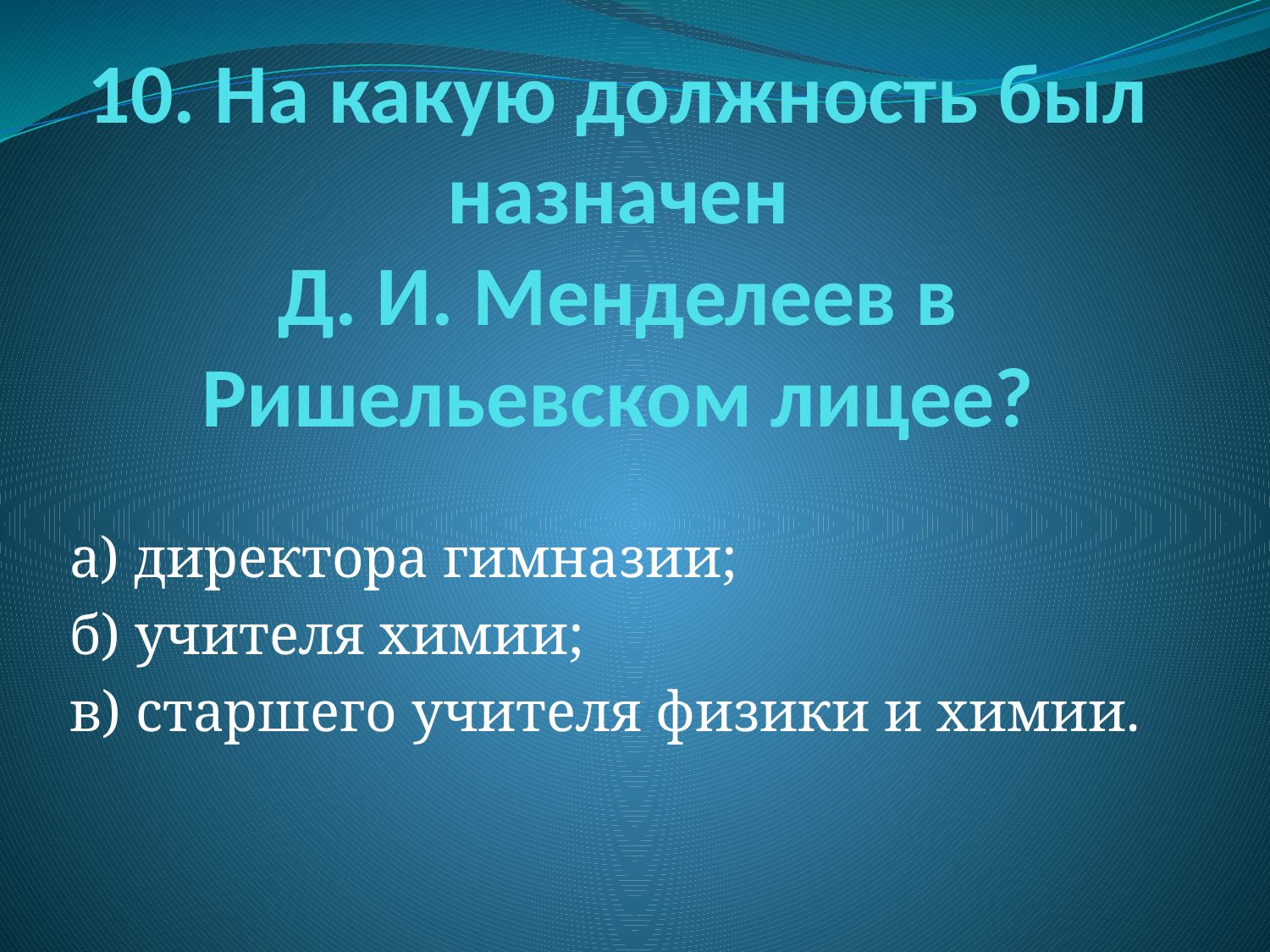

# 10. На какую должность был назначен Д. И. Менделеев в Ришельевском лицее?
а) директора гимназии;
б) учителя химии;
в) старшего учителя физики и химии.